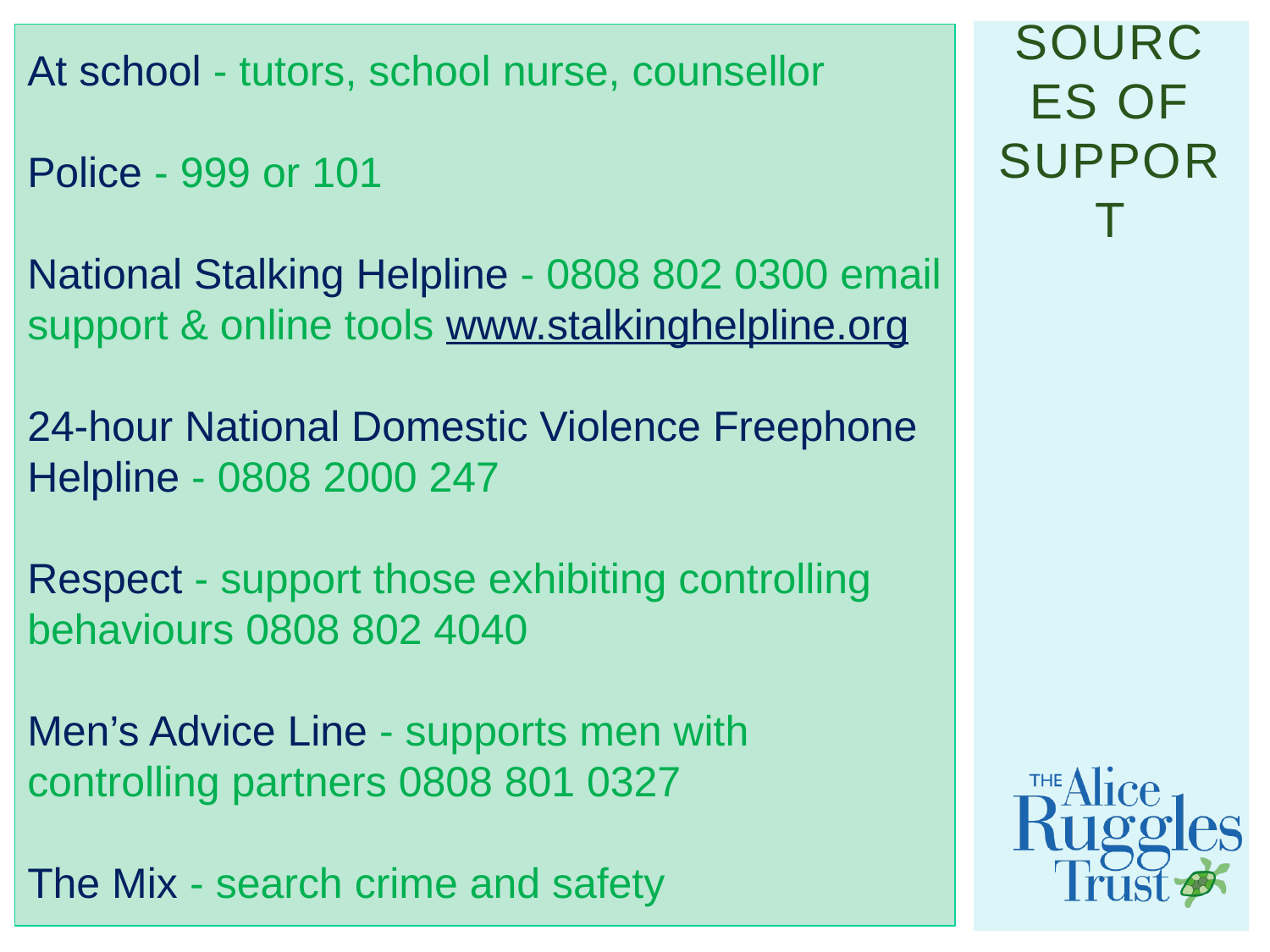

# Sources of support
At school - tutors, school nurse, counsellor

Police - 999 or 101

National Stalking Helpline - 0808 802 0300 email support & online tools www.stalkinghelpline.org

24-hour National Domestic Violence Freephone Helpline - 0808 2000 247

Respect - support those exhibiting controlling behaviours 0808 802 4040

Men’s Advice Line - supports men with controlling partners 0808 801 0327

The Mix - search crime and safety